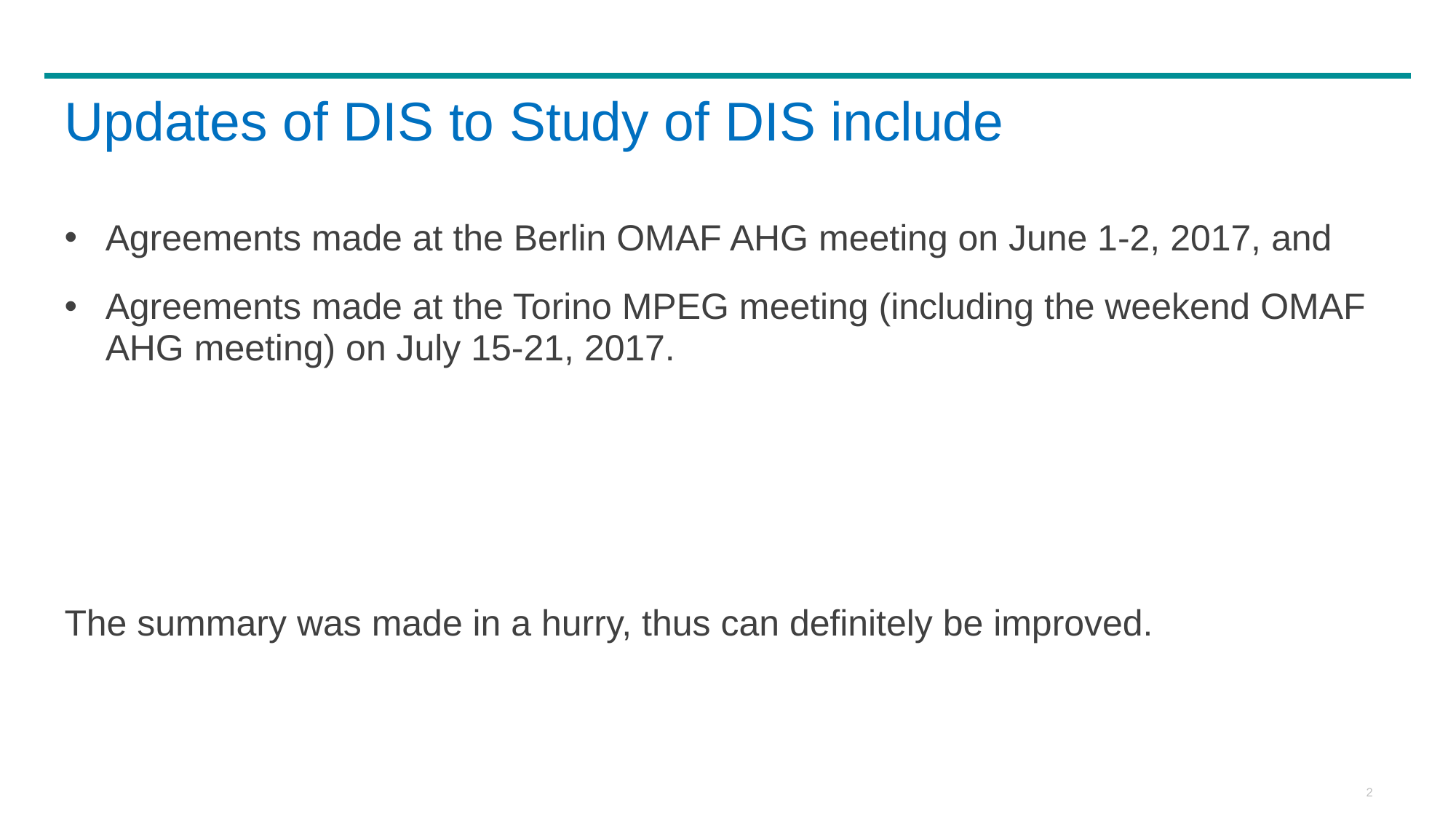

# Updates of DIS to Study of DIS include
Agreements made at the Berlin OMAF AHG meeting on June 1-2, 2017, and
Agreements made at the Torino MPEG meeting (including the weekend OMAF AHG meeting) on July 15-21, 2017.

The summary was made in a hurry, thus can definitely be improved.